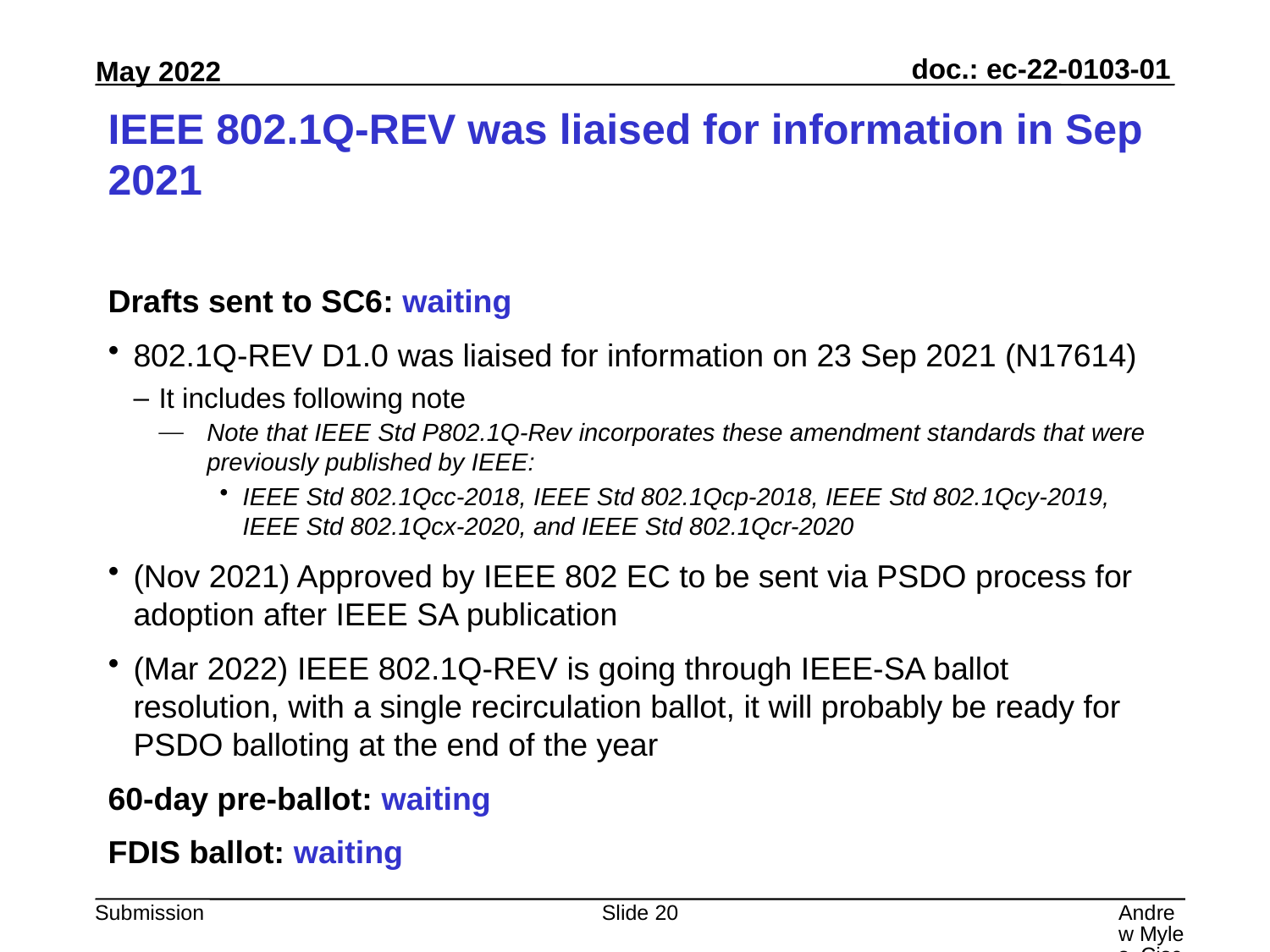

# IEEE 802.1Q-REV was liaised for information in Sep 2021
Drafts sent to SC6: waiting
802.1Q-REV D1.0 was liaised for information on 23 Sep 2021 (N17614)
It includes following note
Note that IEEE Std P802.1Q-Rev incorporates these amendment standards that were previously published by IEEE:
IEEE Std 802.1Qcc-2018, IEEE Std 802.1Qcp-2018, IEEE Std 802.1Qcy-2019, IEEE Std 802.1Qcx-2020, and IEEE Std 802.1Qcr-2020
(Nov 2021) Approved by IEEE 802 EC to be sent via PSDO process for adoption after IEEE SA publication
(Mar 2022) IEEE 802.1Q-REV is going through IEEE-SA ballot resolution, with a single recirculation ballot, it will probably be ready for PSDO balloting at the end of the year
60-day pre-ballot: waiting
FDIS ballot: waiting
Slide 20
Andrew Myles, Cisco